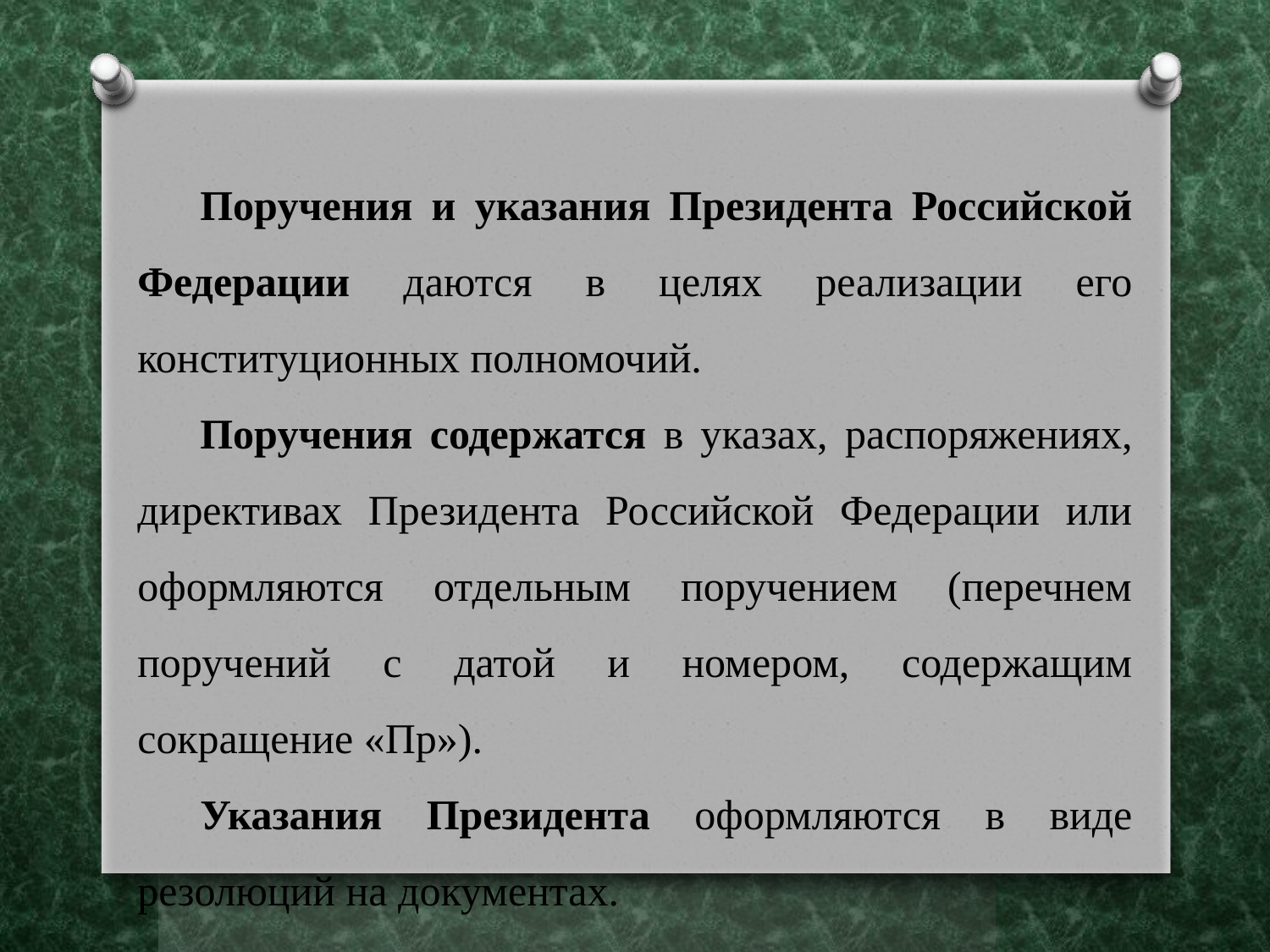

Поручения и указания Президента Российской Федерации даются в целях реализации его конституционных полномочий.
Поручения содержатся в указах, распоряжениях, директивах Президента Российской Федерации или оформляются отдельным поручением (перечнем поручений с датой и номером, содержащим сокращение «Пр»).
Указания Президента оформляются в виде резолюций на документах.